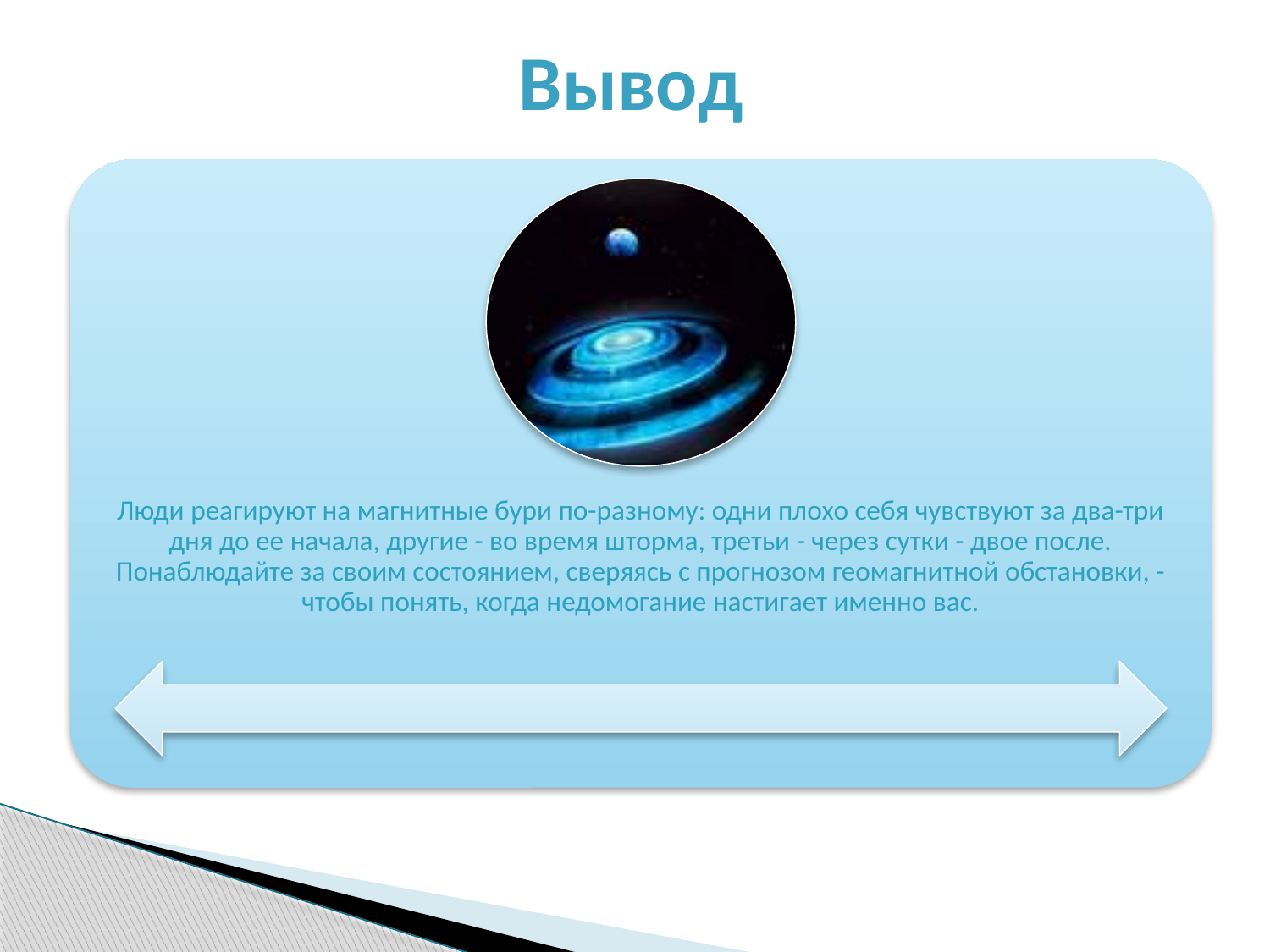

# Вывод

Люди реагируют на магнитные бури по-разному: одни плохо себя чувствуют за два-три дня до ее начала, другие - во время шторма, третьи - через сутки - двое после. Понаблюдайте за своим состоянием, сверяясь с прогнозом геомагнитной обстановки, - чтобы понять, когда недомогание настигает именно вас.